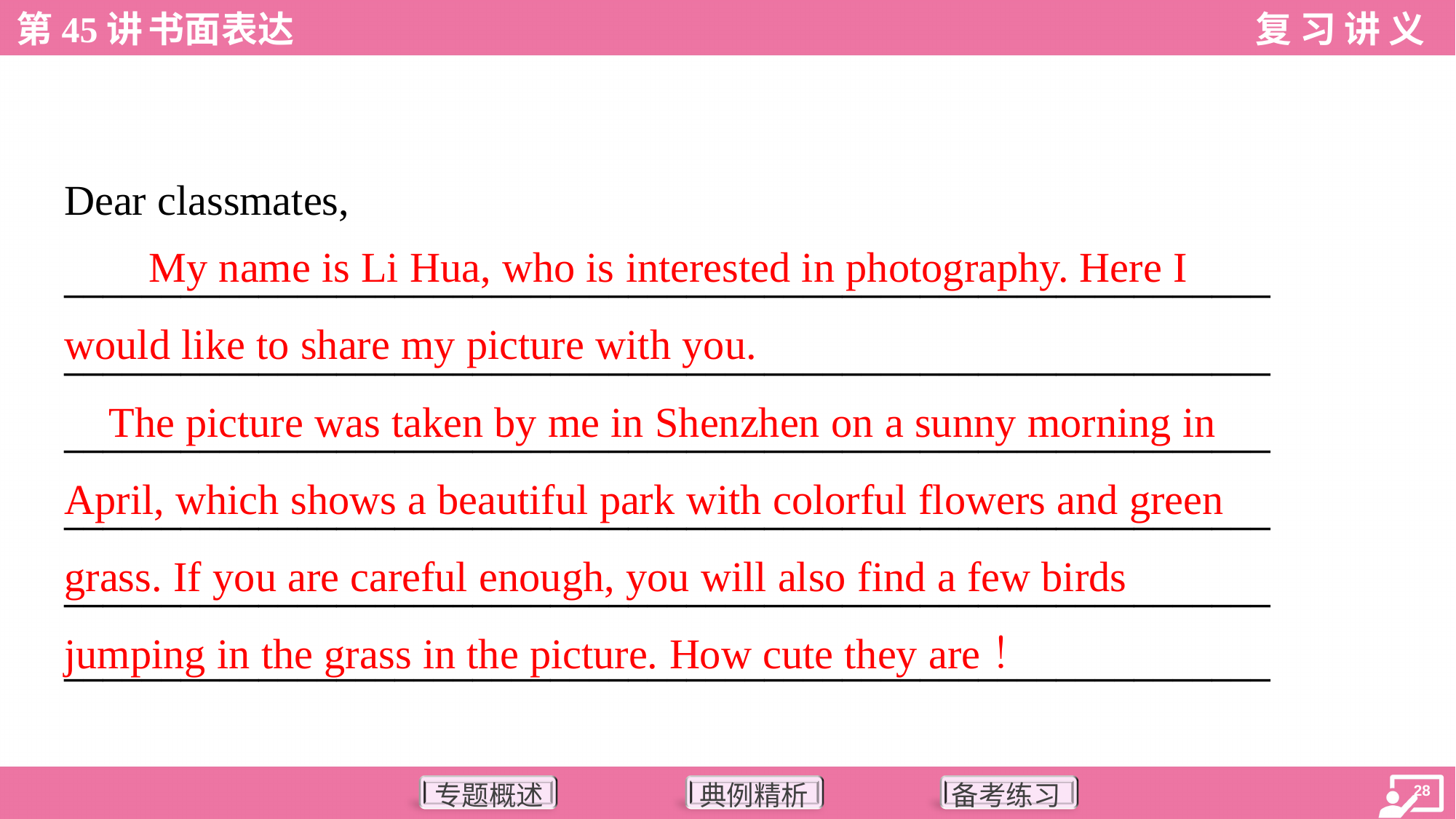

Dear classmates,
______________________________________________________________
______________________________________________________________
______________________________________________________________
______________________________________________________________
______________________________________________________________
______________________________________________________________
        My name is Li Hua, who is interested in photography. Here I
would like to share my picture with you.
    The picture was taken by me in Shenzhen on a sunny morning in
April, which shows a beautiful park with colorful flowers and green
grass. If you are careful enough, you will also find a few birds
jumping in the grass in the picture. How cute they are！